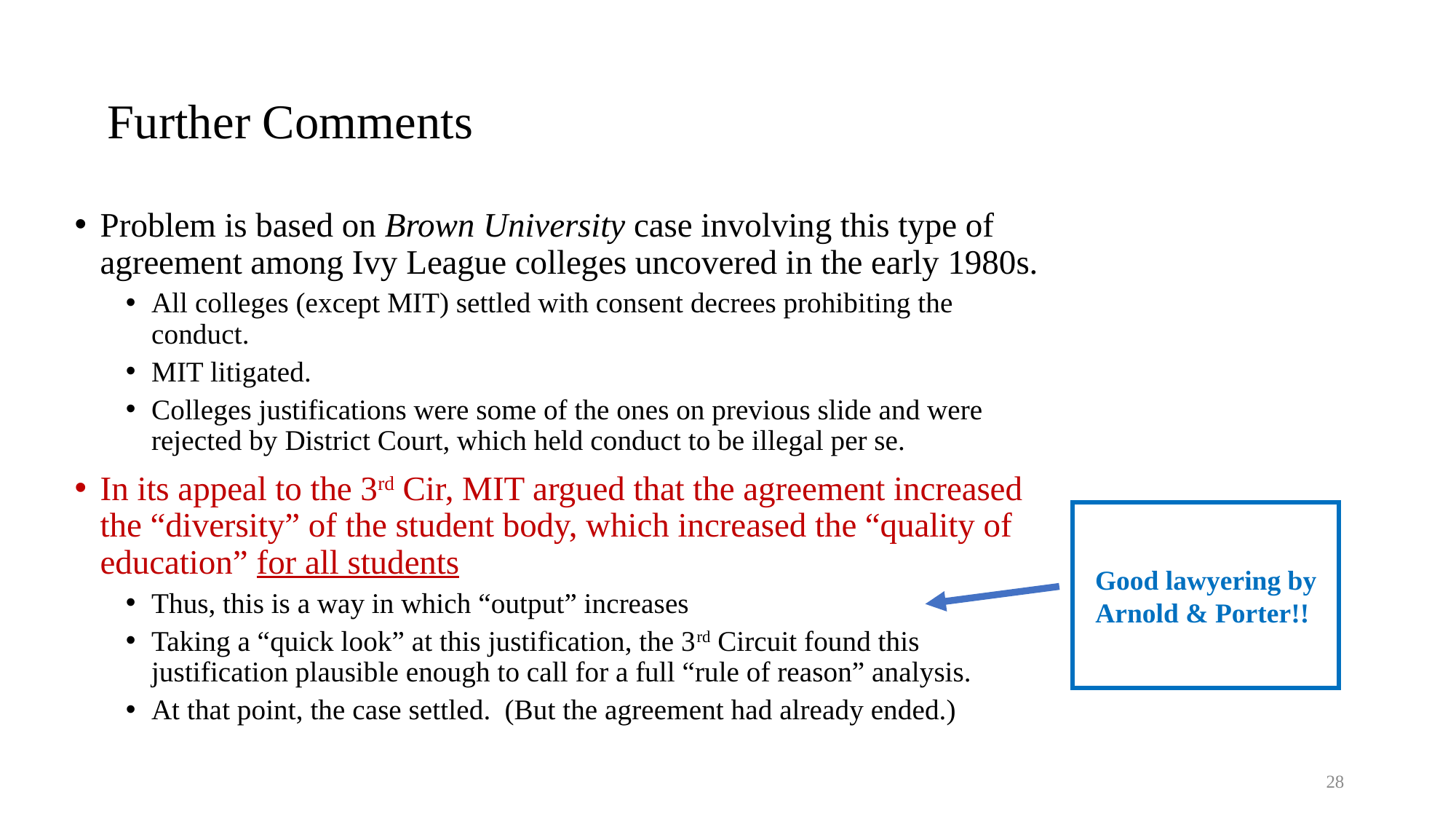

# Further Comments
Problem is based on Brown University case involving this type of agreement among Ivy League colleges uncovered in the early 1980s.
All colleges (except MIT) settled with consent decrees prohibiting the conduct.
MIT litigated.
Colleges justifications were some of the ones on previous slide and were rejected by District Court, which held conduct to be illegal per se.
In its appeal to the 3rd Cir, MIT argued that the agreement increased the “diversity” of the student body, which increased the “quality of education” for all students
Thus, this is a way in which “output” increases
Taking a “quick look” at this justification, the 3rd Circuit found this justification plausible enough to call for a full “rule of reason” analysis.
At that point, the case settled.  (But the agreement had already ended.)
Good lawyering by Arnold & Porter!!
28